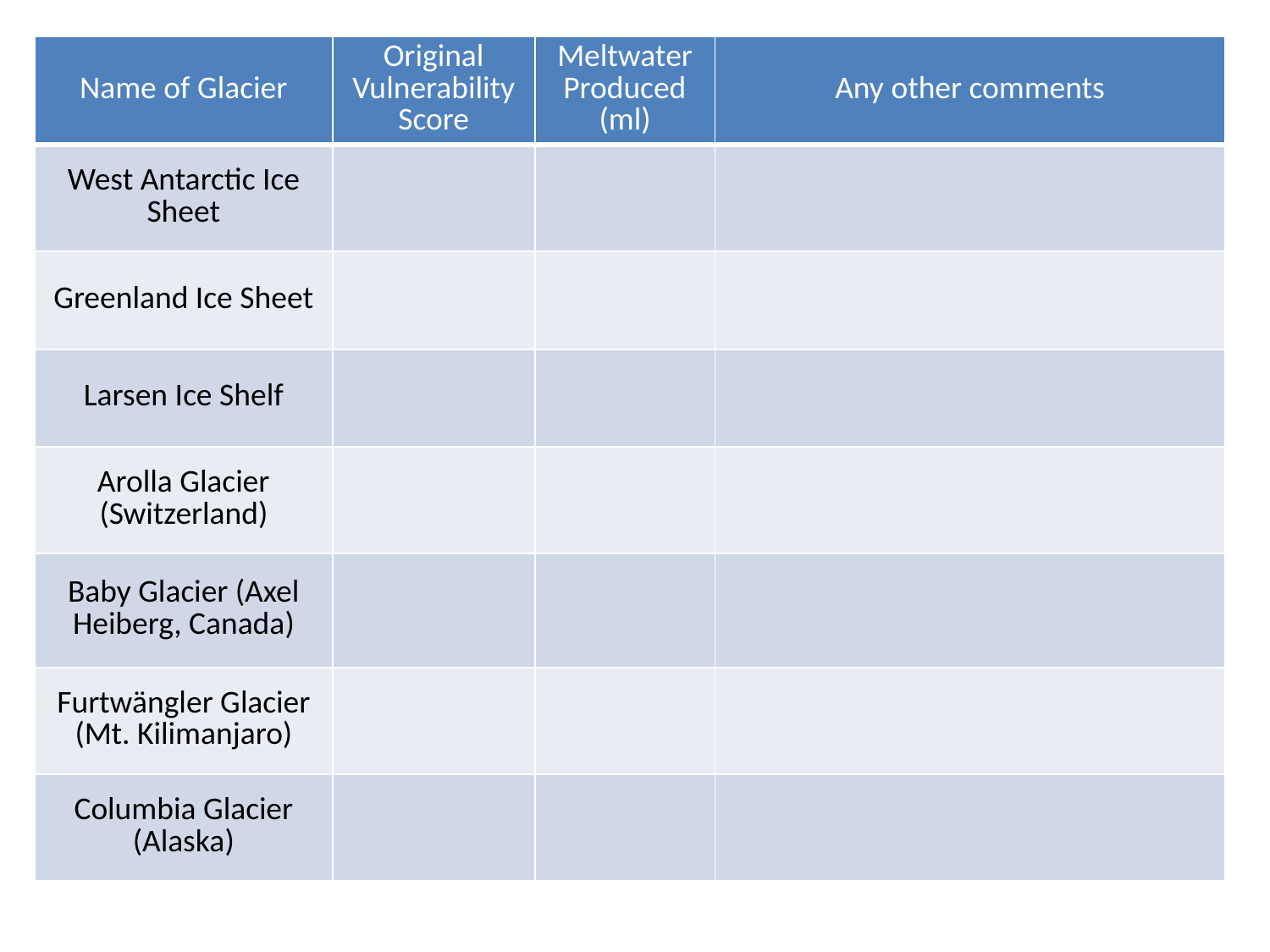

| Name of Glacier | Original Vulnerability Score | Meltwater Produced (ml) | Any other comments |
| --- | --- | --- | --- |
| West Antarctic Ice Sheet |  |  |  |
| Greenland Ice Sheet |  |  |  |
| Larsen Ice Shelf |  |  |  |
| Arolla Glacier (Switzerland) |  |  |  |
| Baby Glacier (Axel Heiberg, Canada) |  |  |  |
| Furtwängler Glacier (Mt. Kilimanjaro) |  |  |  |
| Columbia Glacier (Alaska) |  |  |  |